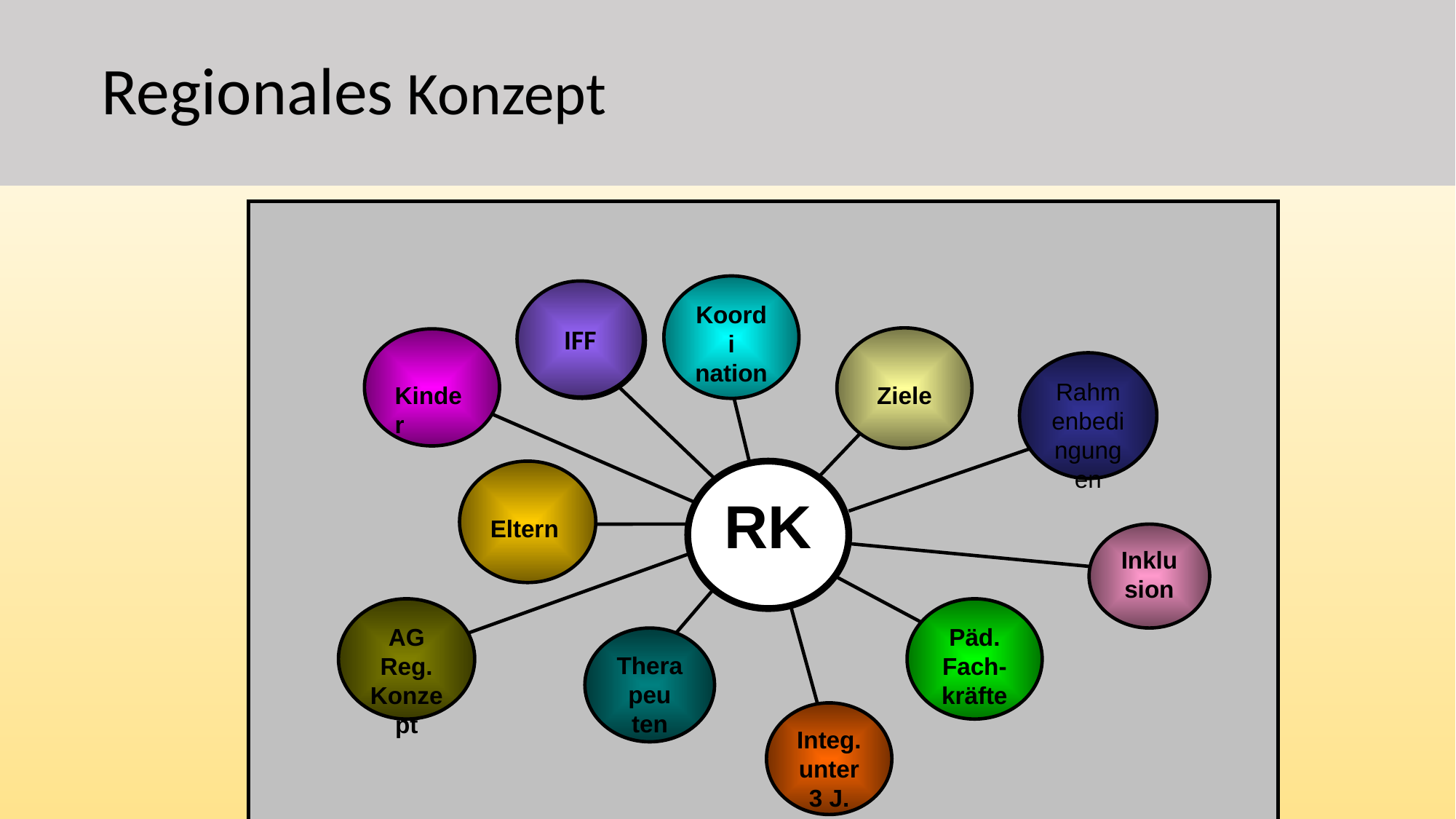

# Regionales Konzept

Koord
i
nation

IFF

Ziele

Kinder
Rahmenbedingungen

Eltern
RK

Inklu
sion

AG
Reg. Konzept
Päd. Fach-kräfte

Thera
peu
ten
Integ.unter
3 J.

IFF